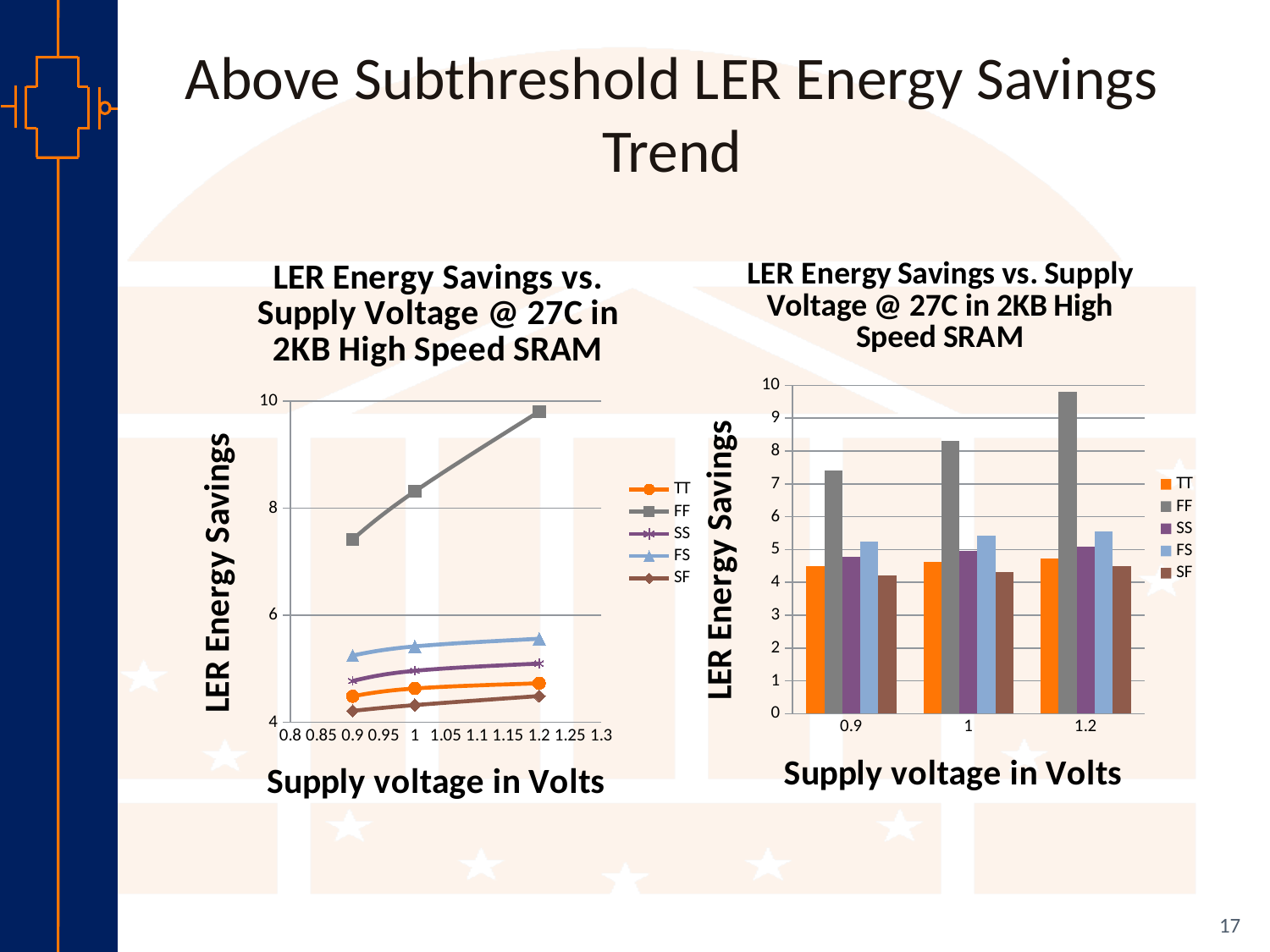

# Above Subthreshold LER Energy Savings Trend

### Chart: LER Energy Savings vs. Supply Voltage @ 27C in 2KB High Speed SRAM

| Category |  |  |  |  |  |
|---|---|---|---|---|---|
| 0.9 | 4.48700707379064 | 7.41789807783004 | 4.77333974194026 | 5.24733795981842 | 4.21399463105812 |
| 1 | 4.6325060908839 | 8.31343593394661 | 4.9624065191958 | 5.41819696234519 | 4.3221795316355 |
| 1.2 | 4.72921656527393 | 9.80353858250173 | 5.09750918417048 | 5.56059318108968 | 4.49080477566498 |

### Chart: LER Energy Savings vs. Supply Voltage @ 27C in 2KB High Speed SRAM

| Category |  |  |  |  |  |
|---|---|---|---|---|---|
17